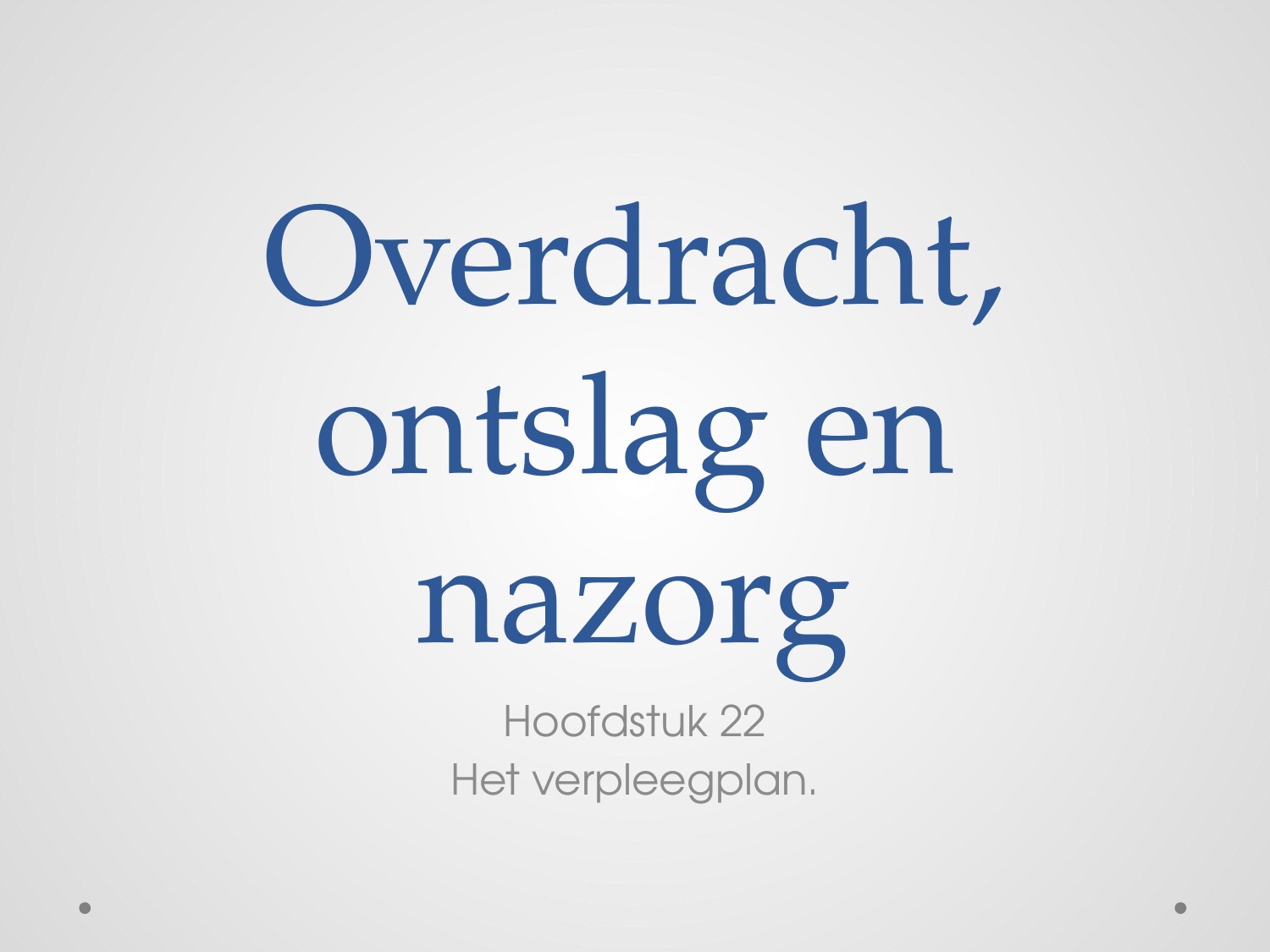

# Overdracht, ontslag en nazorg
Hoofdstuk 22
Het verpleegplan.